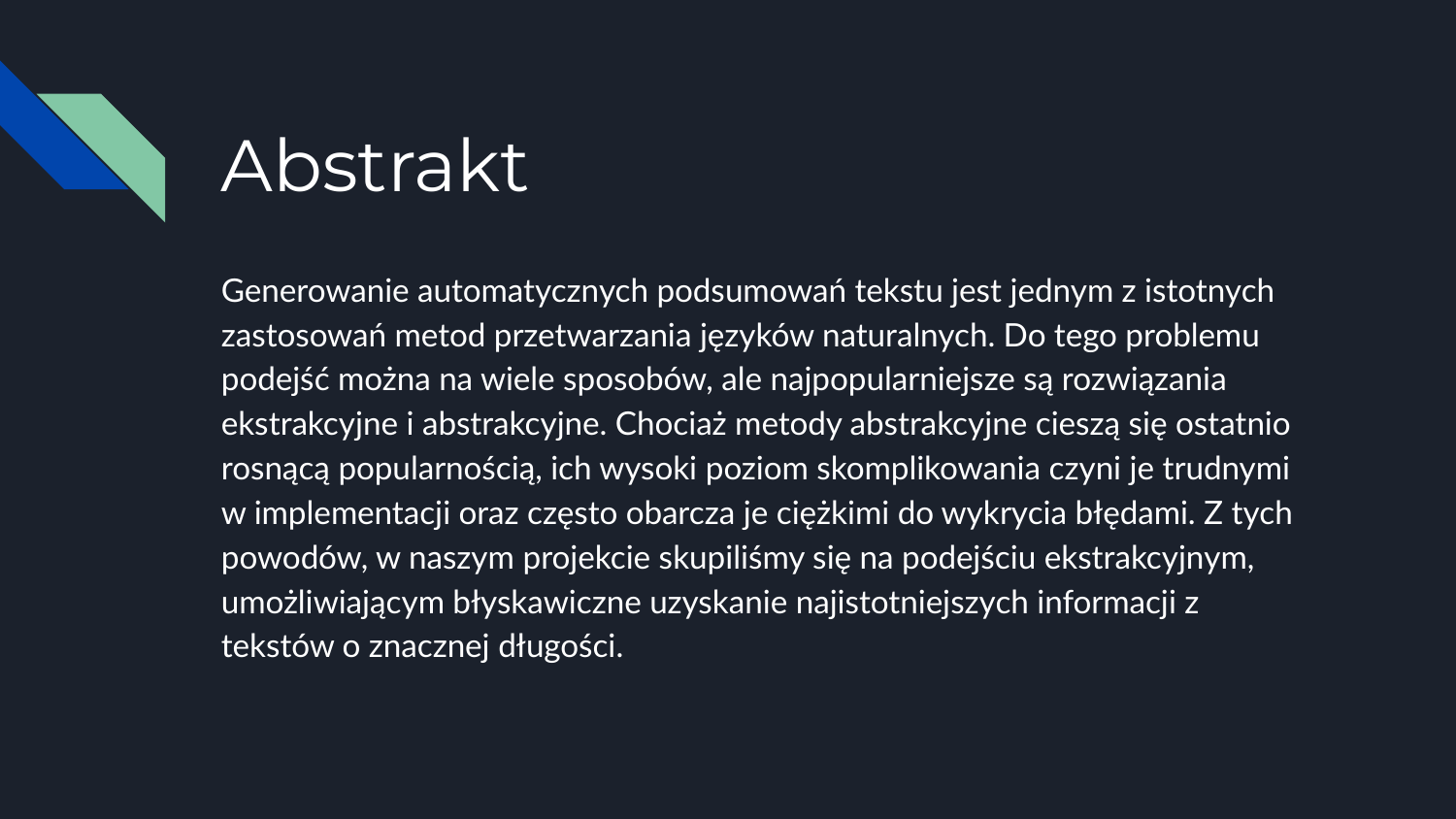

# Abstrakt
Generowanie automatycznych podsumowań tekstu jest jednym z istotnych zastosowań metod przetwarzania języków naturalnych. Do tego problemu podejść można na wiele sposobów, ale najpopularniejsze są rozwiązania ekstrakcyjne i abstrakcyjne. Chociaż metody abstrakcyjne cieszą się ostatnio rosnącą popularnością, ich wysoki poziom skomplikowania czyni je trudnymi w implementacji oraz często obarcza je ciężkimi do wykrycia błędami. Z tych powodów, w naszym projekcie skupiliśmy się na podejściu ekstrakcyjnym, umożliwiającym błyskawiczne uzyskanie najistotniejszych informacji z tekstów o znacznej długości.